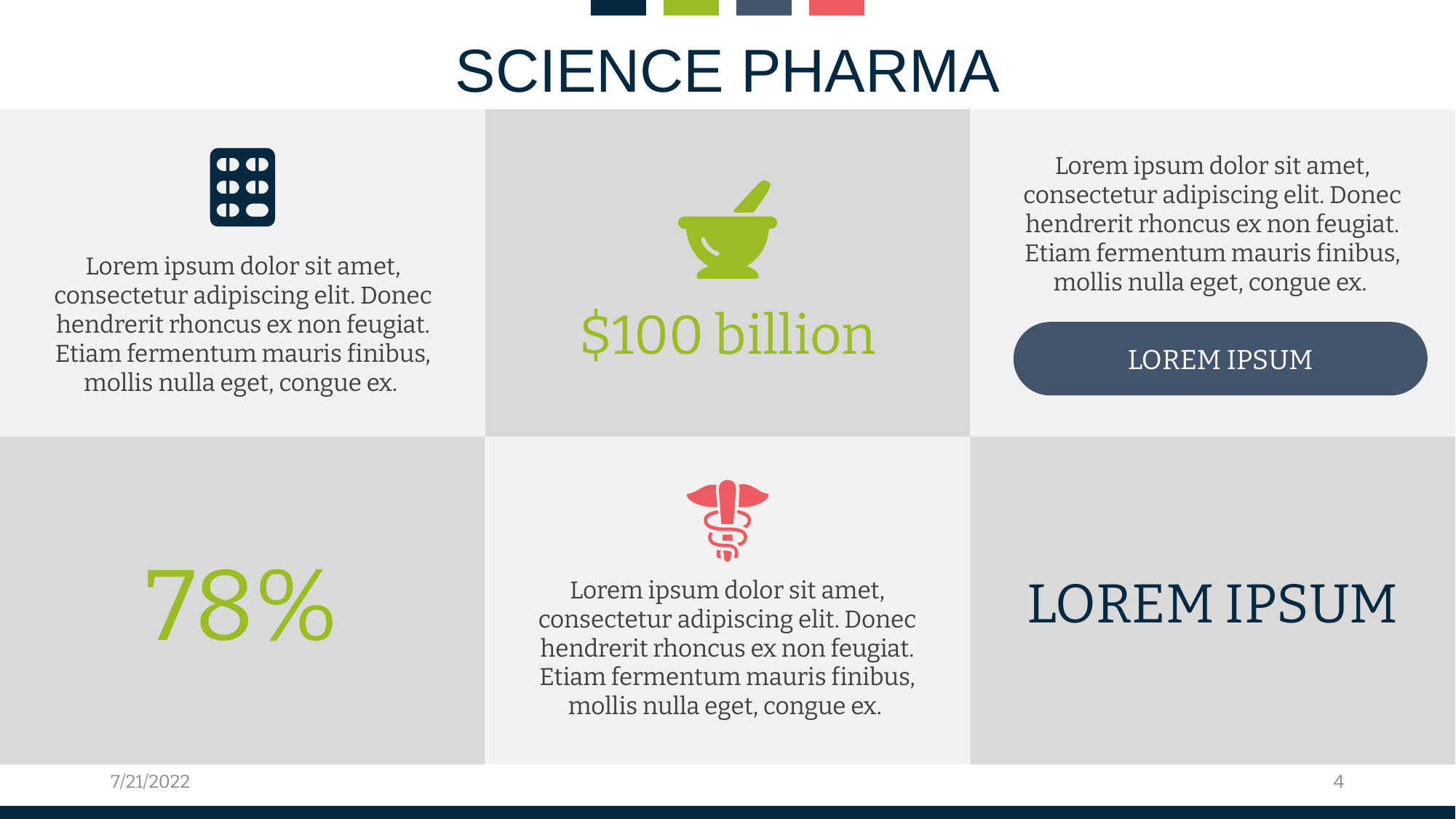

SCIENCE PHARMA

Lorem ipsum dolor sit amet, consectetur adipiscing elit. Donec hendrerit rhoncus ex non feugiat. Etiam fermentum mauris finibus, mollis nulla eget, congue ex.

Lorem ipsum dolor sit amet, consectetur adipiscing elit. Donec hendrerit rhoncus ex non feugiat. Etiam fermentum mauris finibus, mollis nulla eget, congue ex.
$100 billion
LOREM IPSUM
78%

LOREM IPSUM

Lorem ipsum dolor sit amet, consectetur adipiscing elit. Donec hendrerit rhoncus ex non feugiat. Etiam fermentum mauris finibus, mollis nulla eget, congue ex.
7/21/2022
4